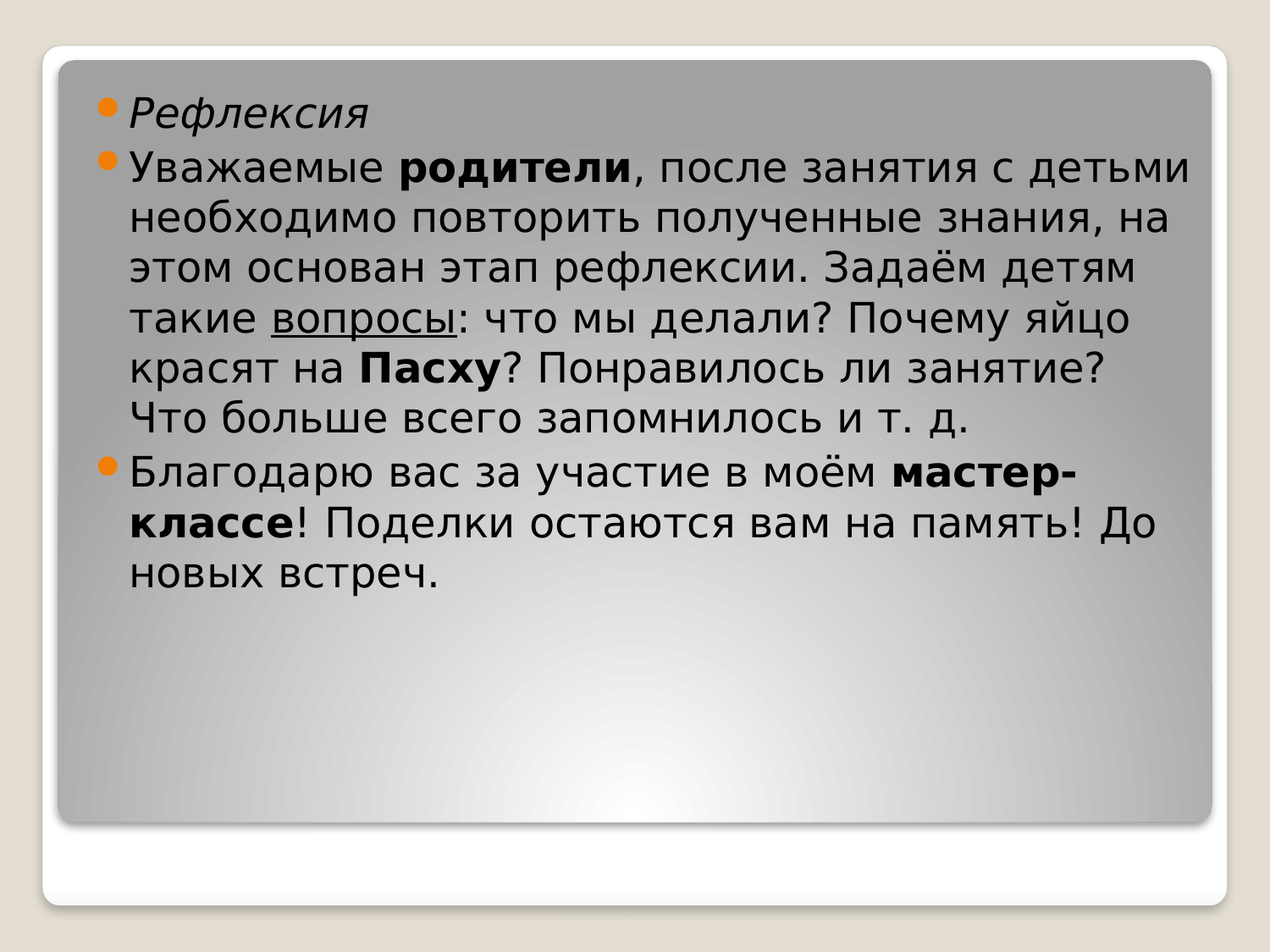

Рефлексия
Уважаемые родители, после занятия с детьми необходимо повторить полученные знания, на этом основан этап рефлексии. Задаём детям такие вопросы: что мы делали? Почему яйцо красят на Пасху? Понравилось ли занятие? Что больше всего запомнилось и т. д.
Благодарю вас за участие в моём мастер-классе! Поделки остаются вам на память! До новых встреч.